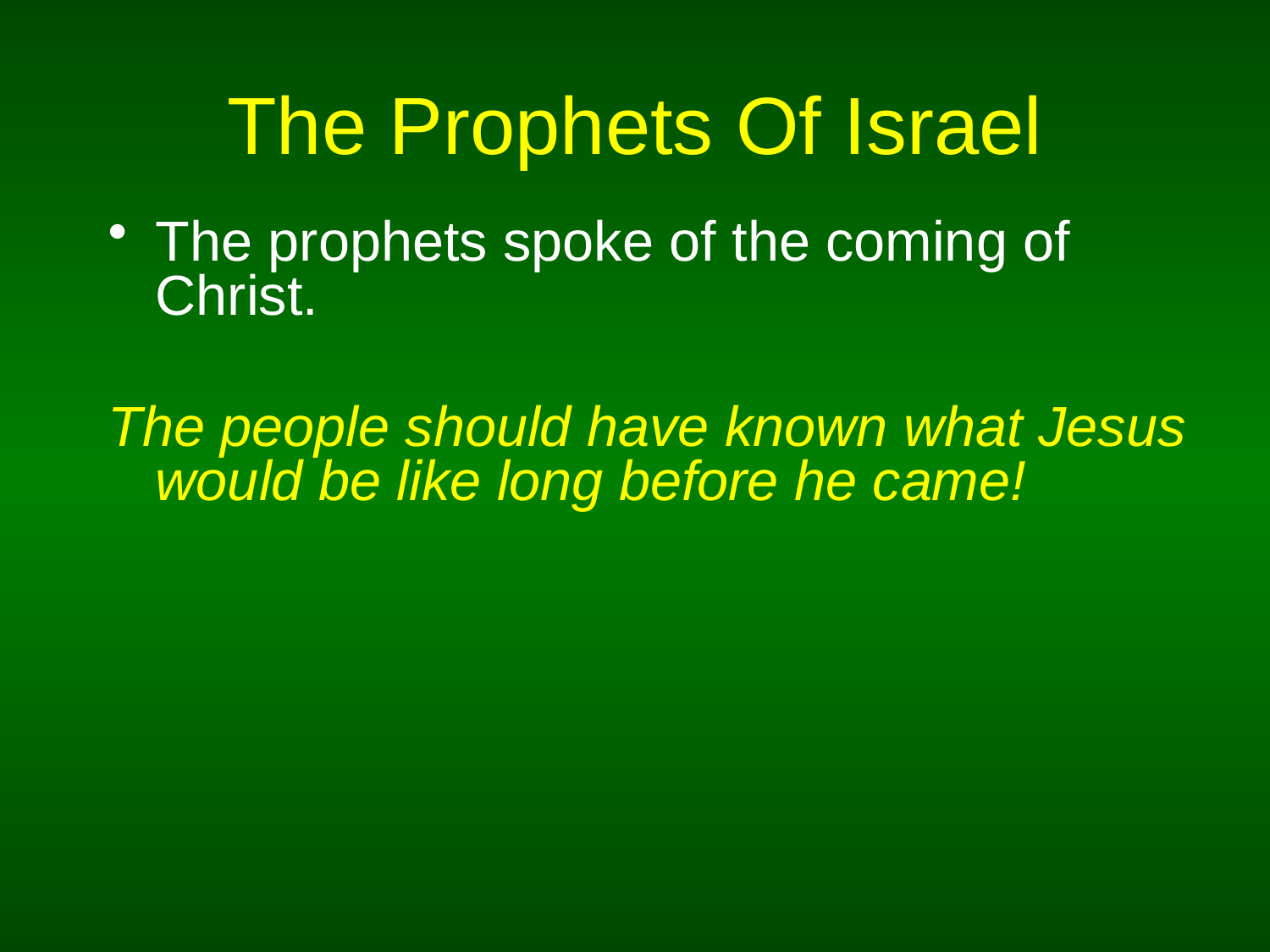

# The Prophets Of Israel
The prophets spoke of the coming of Christ.

The people should have known what Jesus would be like long before he came!